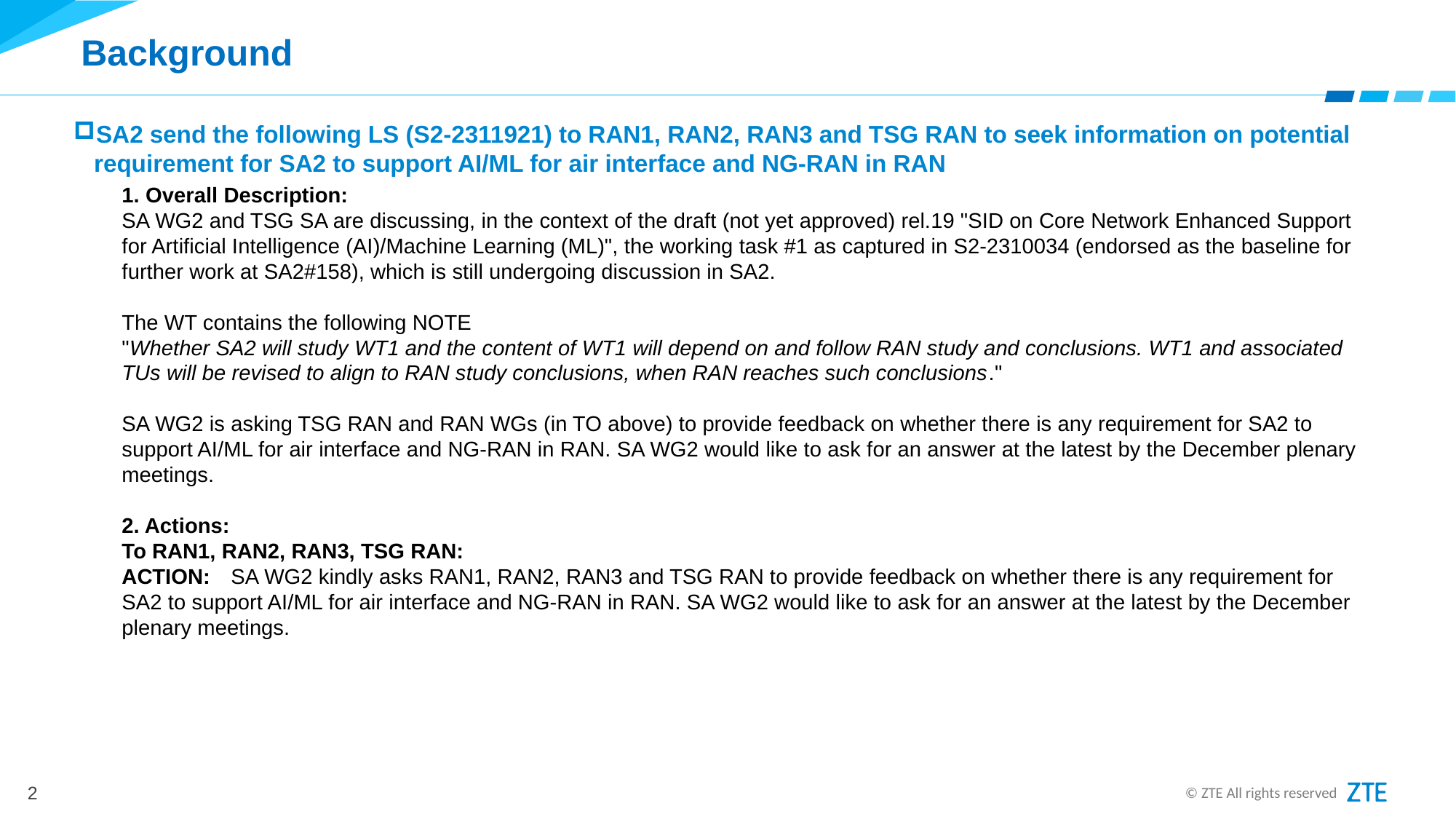

# Background
SA2 send the following LS (S2-2311921) to RAN1, RAN2, RAN3 and TSG RAN to seek information on potential requirement for SA2 to support AI/ML for air interface and NG-RAN in RAN
1. Overall Description:
SA WG2 and TSG SA are discussing, in the context of the draft (not yet approved) rel.19 "SID on Core Network Enhanced Support for Artificial Intelligence (AI)/Machine Learning (ML)", the working task #1 as captured in S2-2310034 (endorsed as the baseline for further work at SA2#158), which is still undergoing discussion in SA2.

The WT contains the following NOTE
"Whether SA2 will study WT1 and the content of WT1 will depend on and follow RAN study and conclusions. WT1 and associated TUs will be revised to align to RAN study conclusions, when RAN reaches such conclusions."

SA WG2 is asking TSG RAN and RAN WGs (in TO above) to provide feedback on whether there is any requirement for SA2 to support AI/ML for air interface and NG-RAN in RAN. SA WG2 would like to ask for an answer at the latest by the December plenary meetings.

2. Actions:
To RAN1, RAN2, RAN3, TSG RAN:
ACTION: 	SA WG2 kindly asks RAN1, RAN2, RAN3 and TSG RAN to provide feedback on whether there is any requirement for SA2 to support AI/ML for air interface and NG-RAN in RAN. SA WG2 would like to ask for an answer at the latest by the December plenary meetings.